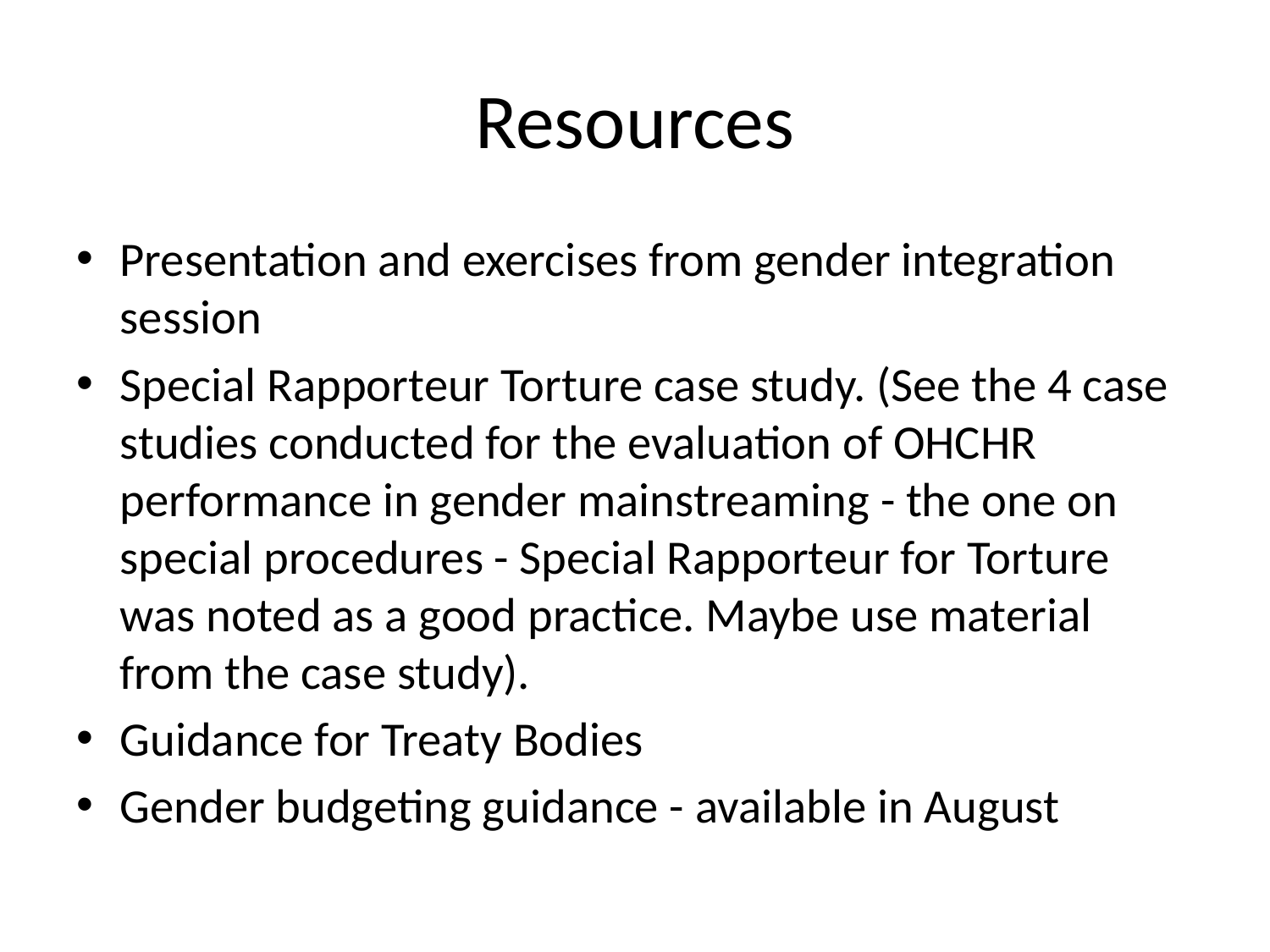

# Resources
Presentation and exercises from gender integration session
Special Rapporteur Torture case study. (See the 4 case studies conducted for the evaluation of OHCHR performance in gender mainstreaming - the one on special procedures - Special Rapporteur for Torture was noted as a good practice. Maybe use material from the case study).
Guidance for Treaty Bodies
Gender budgeting guidance - available in August